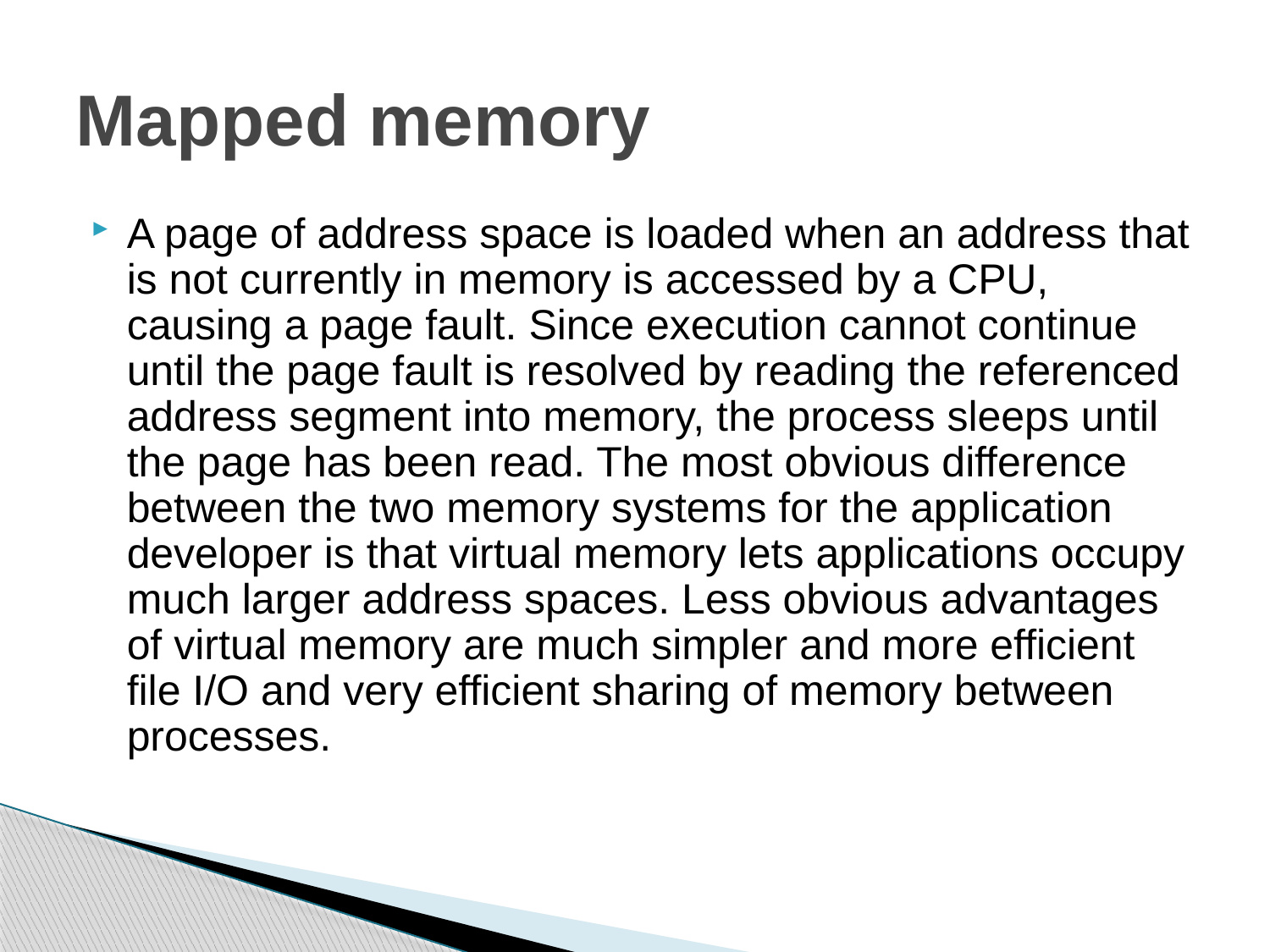

# Mapped memory
A page of address space is loaded when an address that is not currently in memory is accessed by a CPU, causing a page fault. Since execution cannot continue until the page fault is resolved by reading the referenced address segment into memory, the process sleeps until the page has been read. The most obvious difference between the two memory systems for the application developer is that virtual memory lets applications occupy much larger address spaces. Less obvious advantages of virtual memory are much simpler and more efficient file I/O and very efficient sharing of memory between processes.